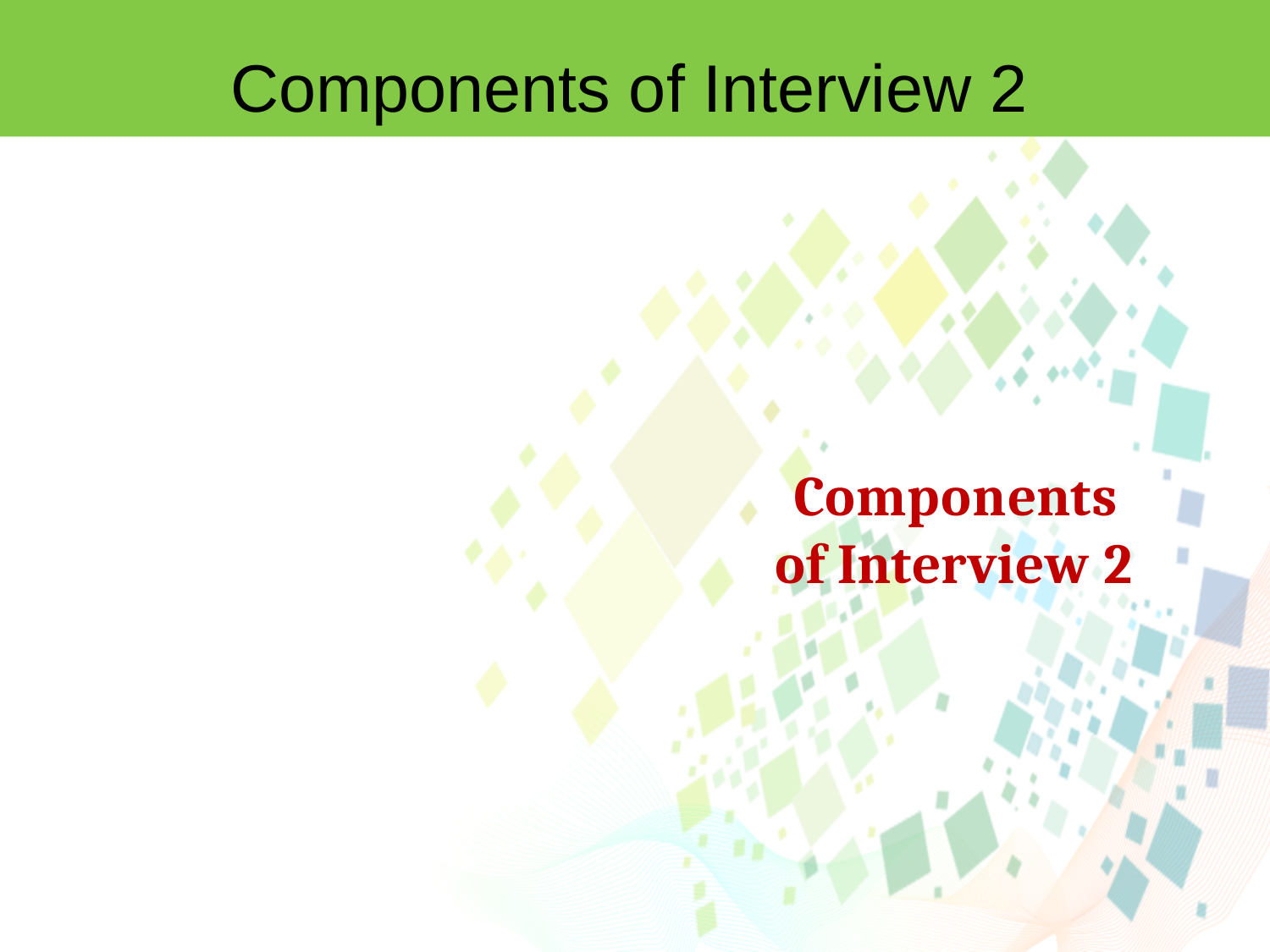

Components of Interview 2
Components of Interview 2